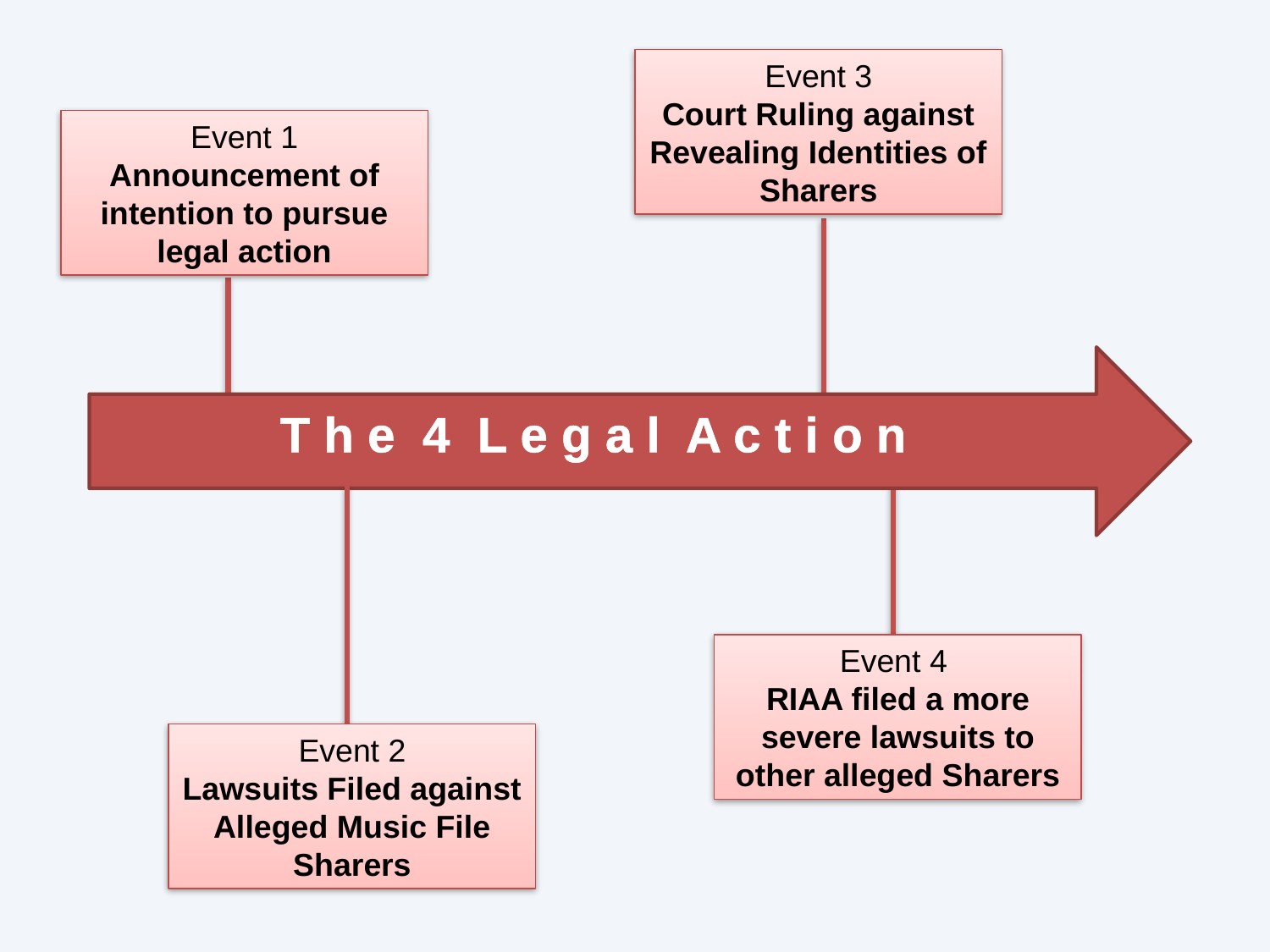

Event 3
Court Ruling against Revealing Identities of Sharers
Event 1
Announcement of intention to pursue legal action

T h e  4  L e g a l  A c t i o n
Event 4
RIAA filed a more severe lawsuits to other alleged Sharers
Event 2
Lawsuits Filed against Alleged Music File Sharers